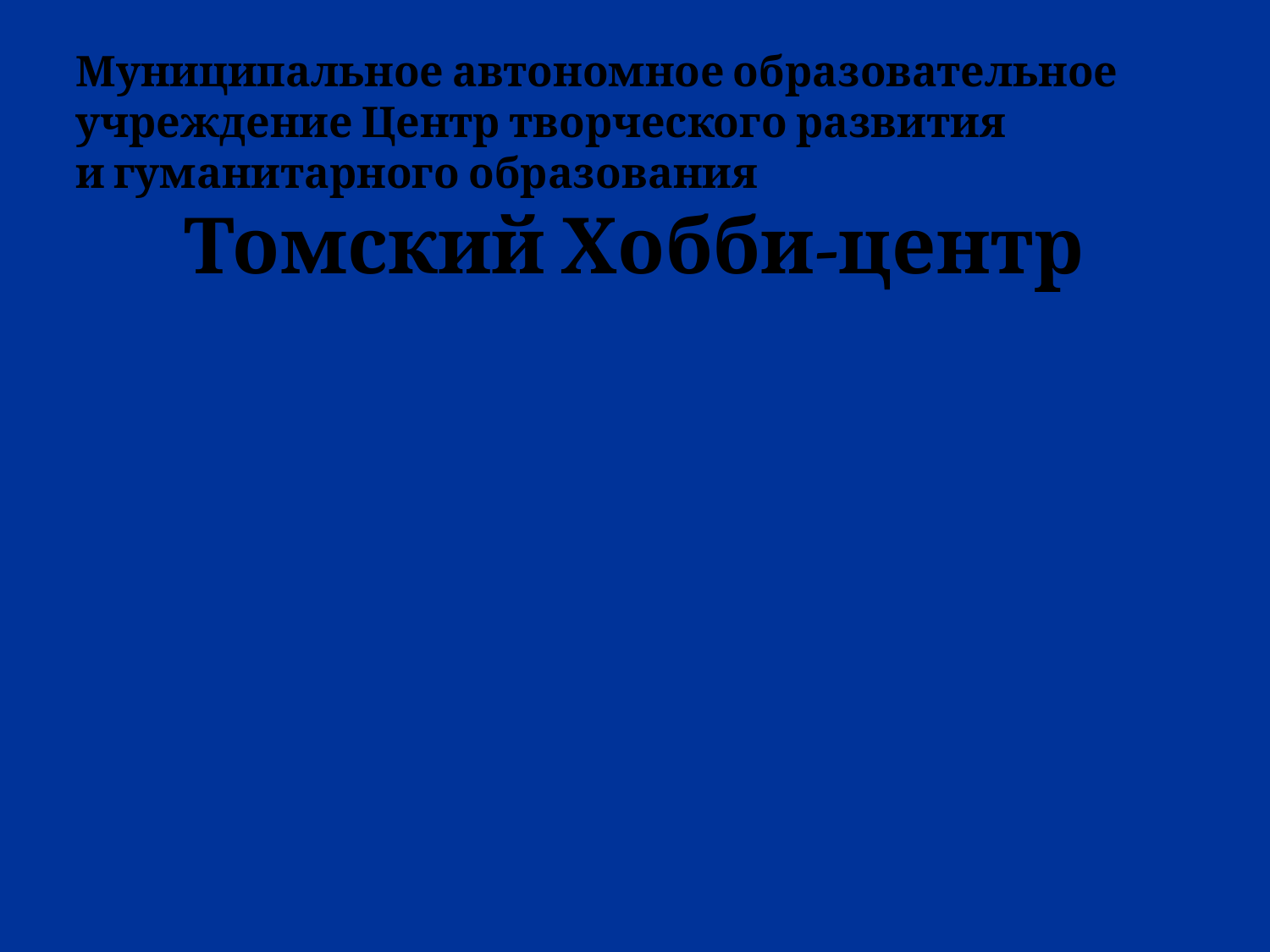

Муниципальное автономное образовательное учреждение Центр творческого развития
и гуманитарного образования
Томский Хобби-центр